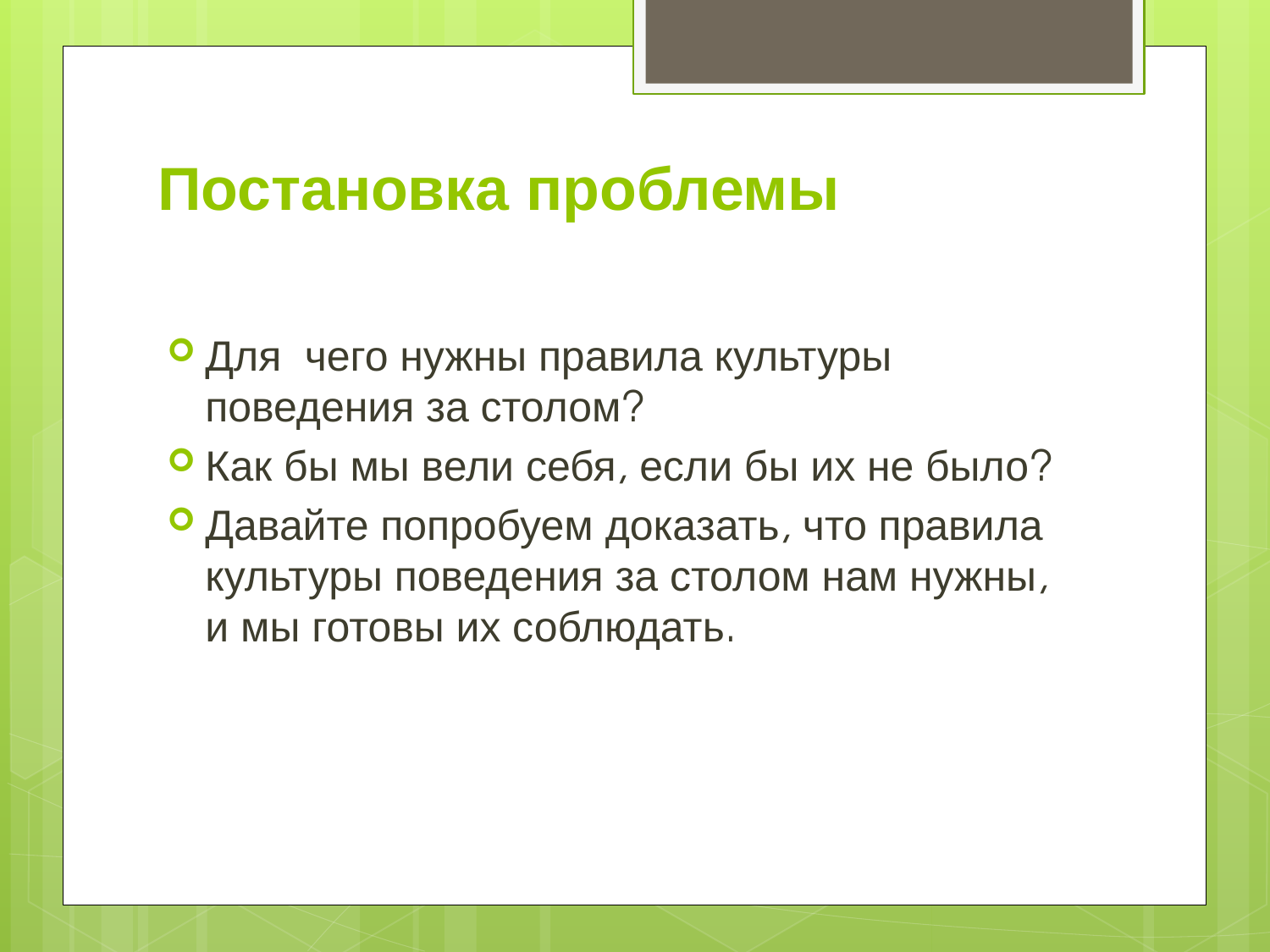

# Постановка проблемы
Для  чего нужны правила культуры поведения за столом?
Как бы мы вели себя, если бы их не было?
Давайте попробуем доказать, что правила культуры поведения за столом нам нужны, и мы готовы их соблюдать.